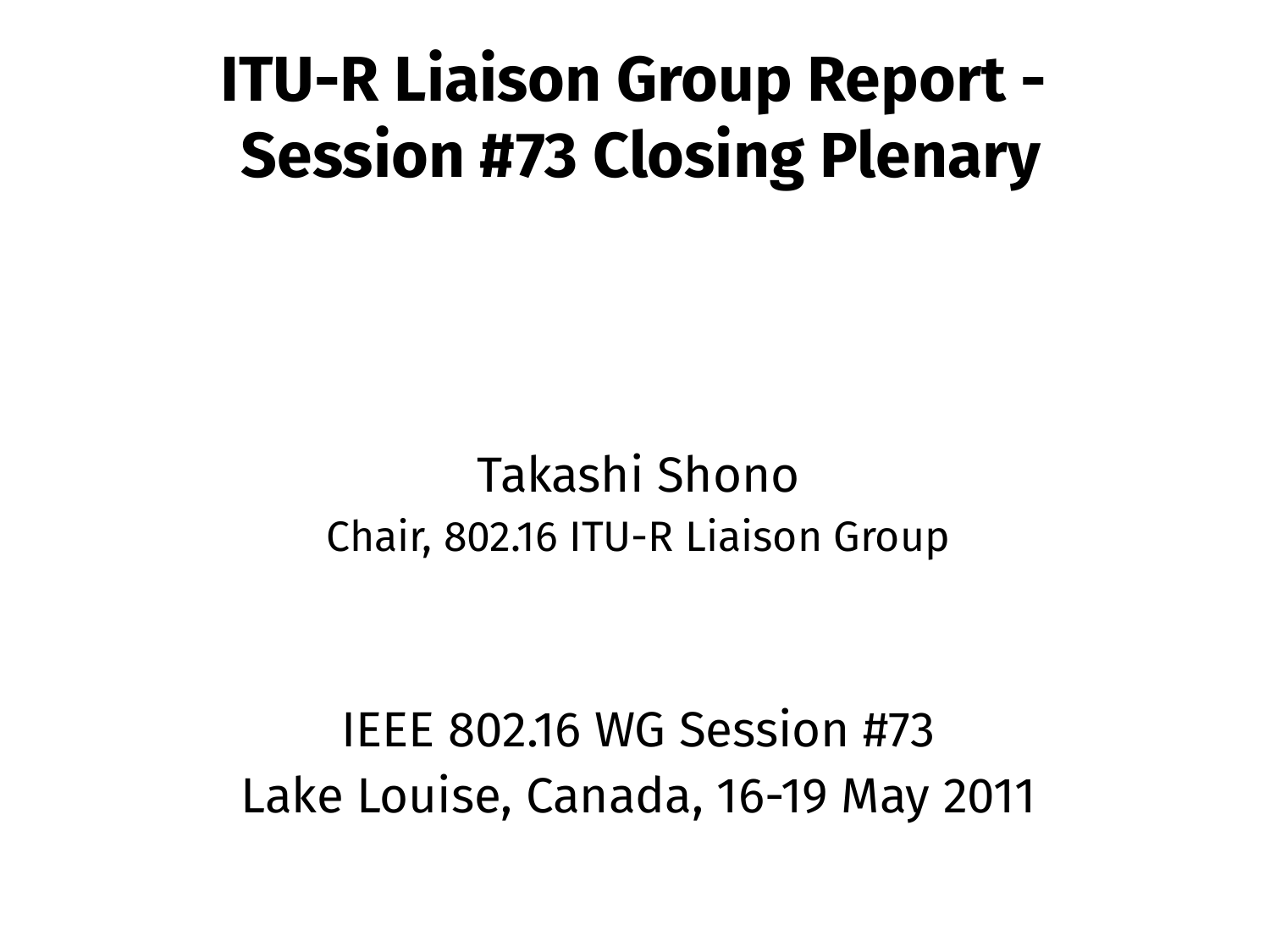

# ITU-R Liaison Group Report - Session #73 Closing Plenary

Takashi Shono
Chair, 802.16 ITU-R Liaison Group

IEEE 802.16 WG Session #73
Lake Louise, Canada, 16-19 May 2011